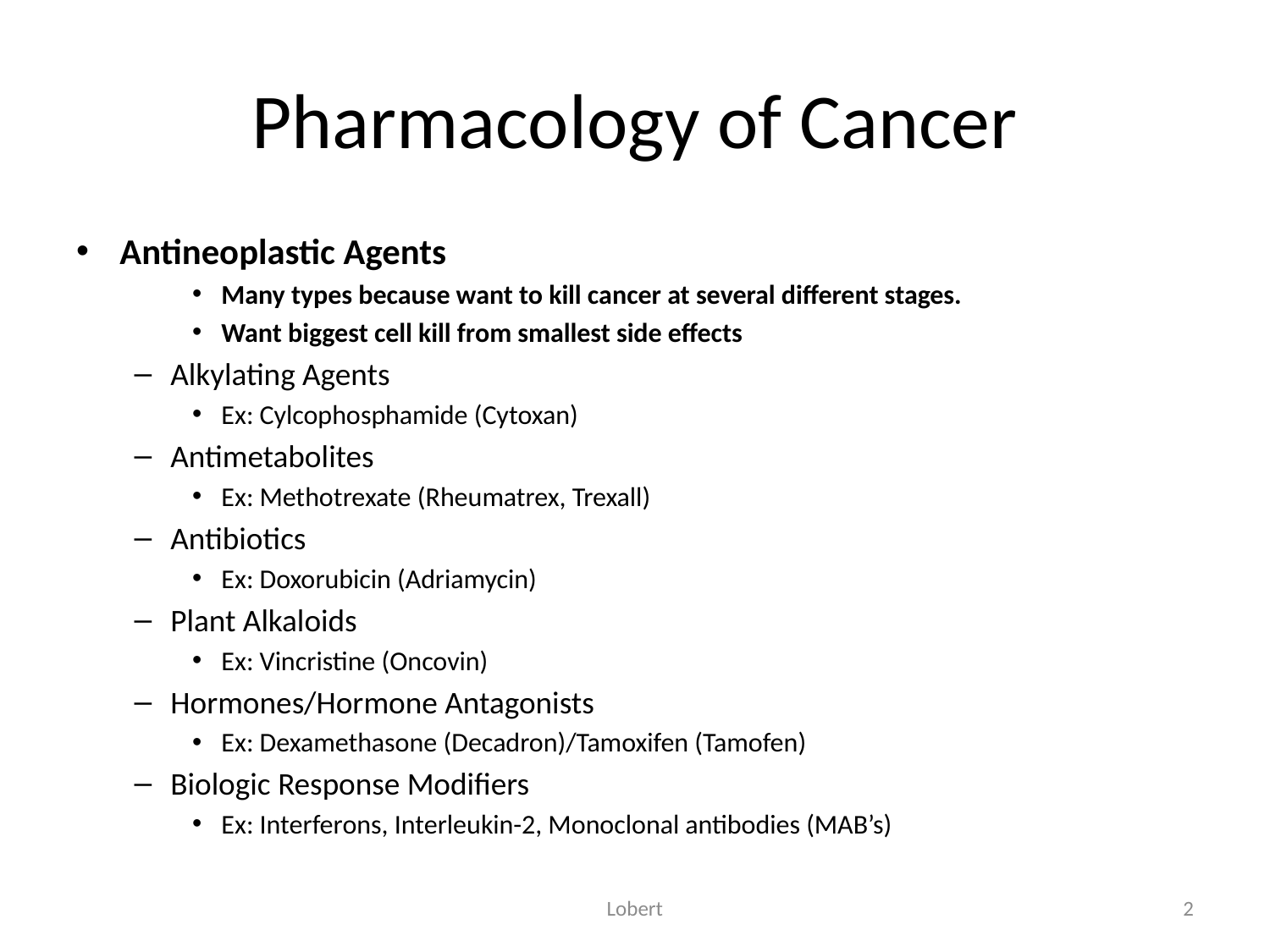

# Pharmacology of Cancer
Antineoplastic Agents
Many types because want to kill cancer at several different stages.
Want biggest cell kill from smallest side effects
Alkylating Agents
Ex: Cylcophosphamide (Cytoxan)
Antimetabolites
Ex: Methotrexate (Rheumatrex, Trexall)
Antibiotics
Ex: Doxorubicin (Adriamycin)
Plant Alkaloids
Ex: Vincristine (Oncovin)
Hormones/Hormone Antagonists
Ex: Dexamethasone (Decadron)/Tamoxifen (Tamofen)
Biologic Response Modifiers
Ex: Interferons, Interleukin-2, Monoclonal antibodies (MAB’s)
Lobert
2